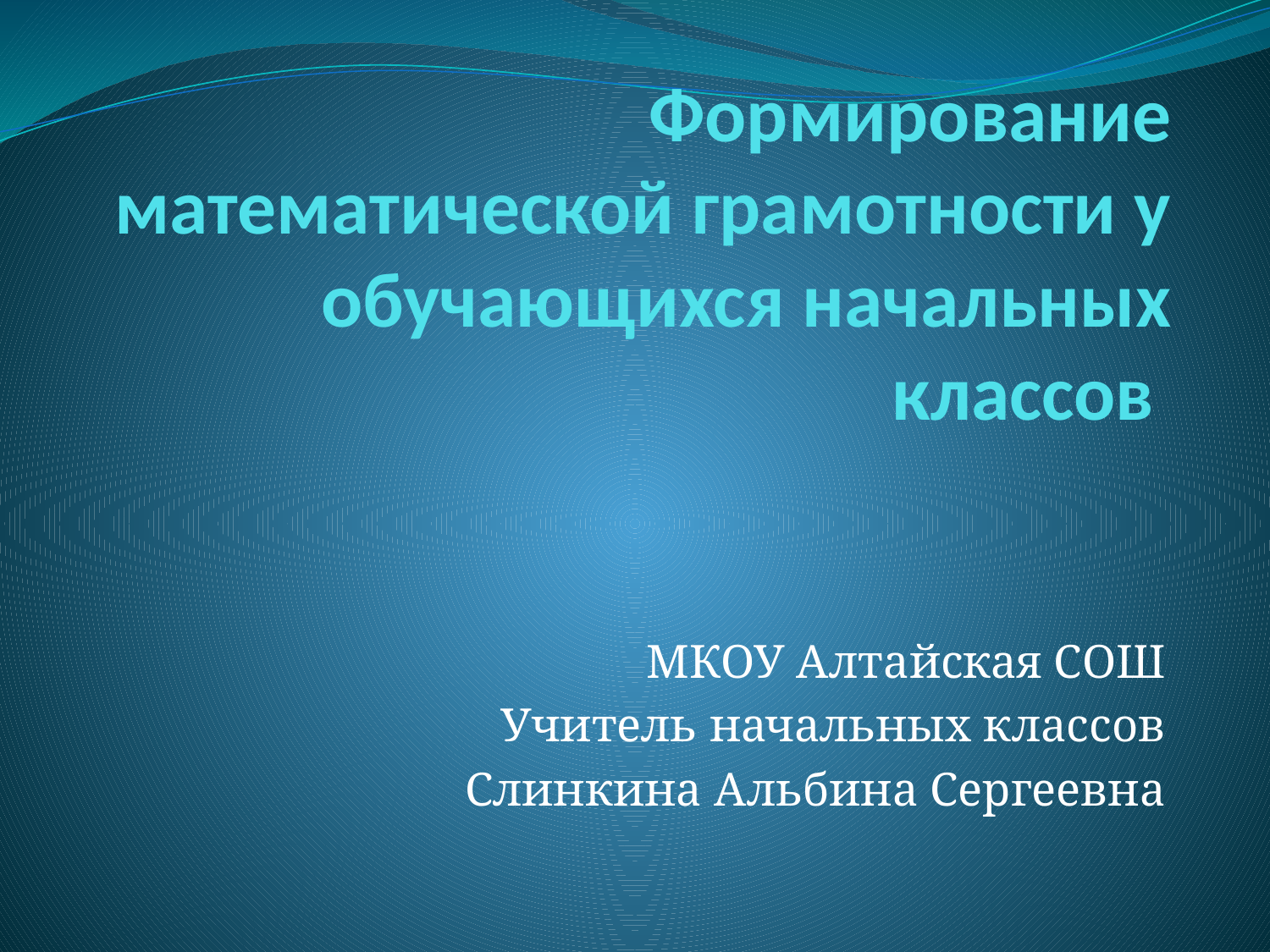

# Формирование математической грамотности у обучающихся начальных классов
МКОУ Алтайская СОШ
Учитель начальных классов
Слинкина Альбина Сергеевна